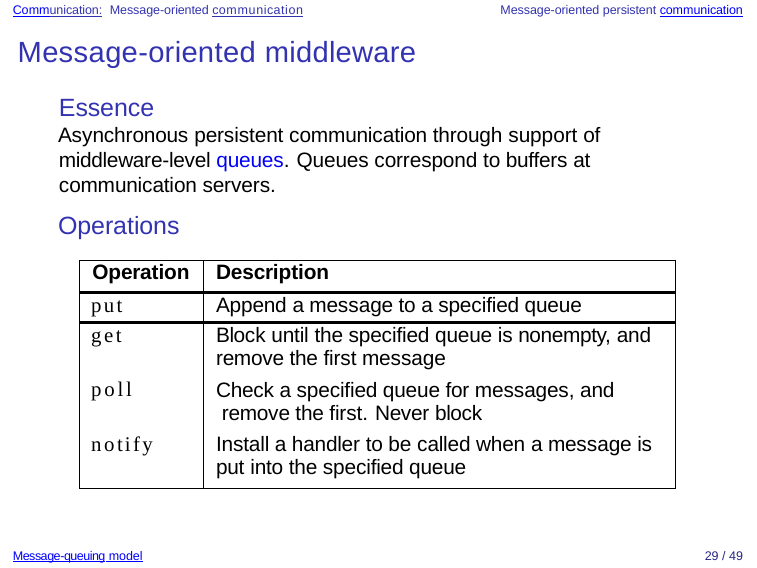

Communication: Message-oriented communication	Message-oriented persistent communication
# Message-oriented middleware
Essence
Asynchronous persistent communication through support of  middleware-level queues. Queues correspond to buffers at  communication servers.
Operations
| Operation | Description |
| --- | --- |
| put | Append a message to a specified queue |
| get | Block until the specified queue is nonempty, and remove the first message |
| poll | Check a specified queue for messages, and remove the first. Never block |
| notify | Install a handler to be called when a message is put into the specified queue |
Message-queuing model
29 / 49